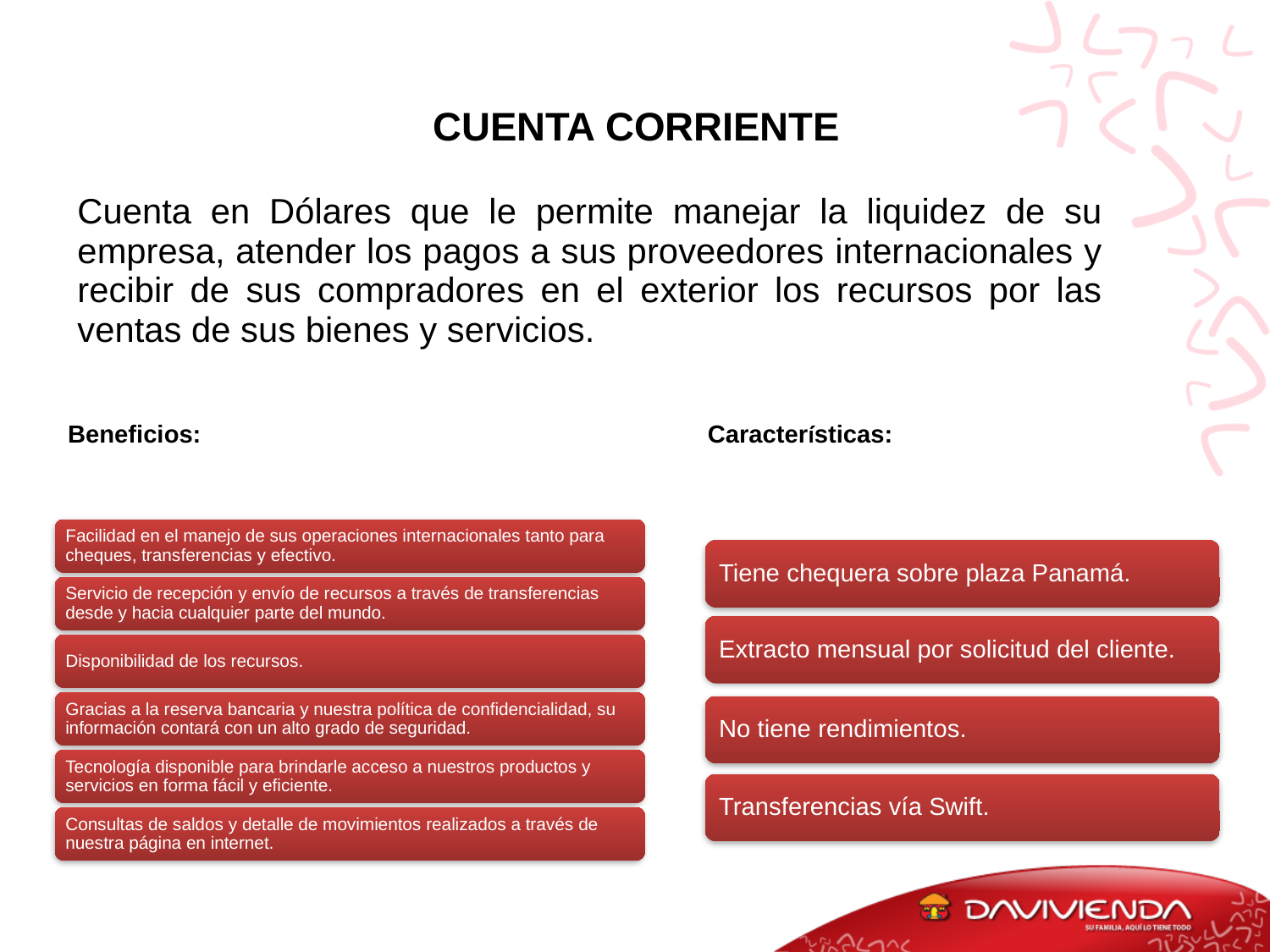

# CUENTA CORRIENTE
Cuenta en Dólares que le permite manejar la liquidez de su empresa, atender los pagos a sus proveedores internacionales y recibir de sus compradores en el exterior los recursos por las ventas de sus bienes y servicios.
Beneficios:
Características:
Facilidad en el manejo de sus operaciones internacionales tanto para cheques, transferencias y efectivo.
Servicio de recepción y envío de recursos a través de transferencias desde y hacia cualquier parte del mundo.
Disponibilidad de los recursos.
Gracias a la reserva bancaria y nuestra política de confidencialidad, su información contará con un alto grado de seguridad.
Tecnología disponible para brindarle acceso a nuestros productos y servicios en forma fácil y eficiente.
Consultas de saldos y detalle de movimientos realizados a través de nuestra página en internet.
Tiene chequera sobre plaza Panamá.
Extracto mensual por solicitud del cliente.
No tiene rendimientos.
Transferencias vía Swift.